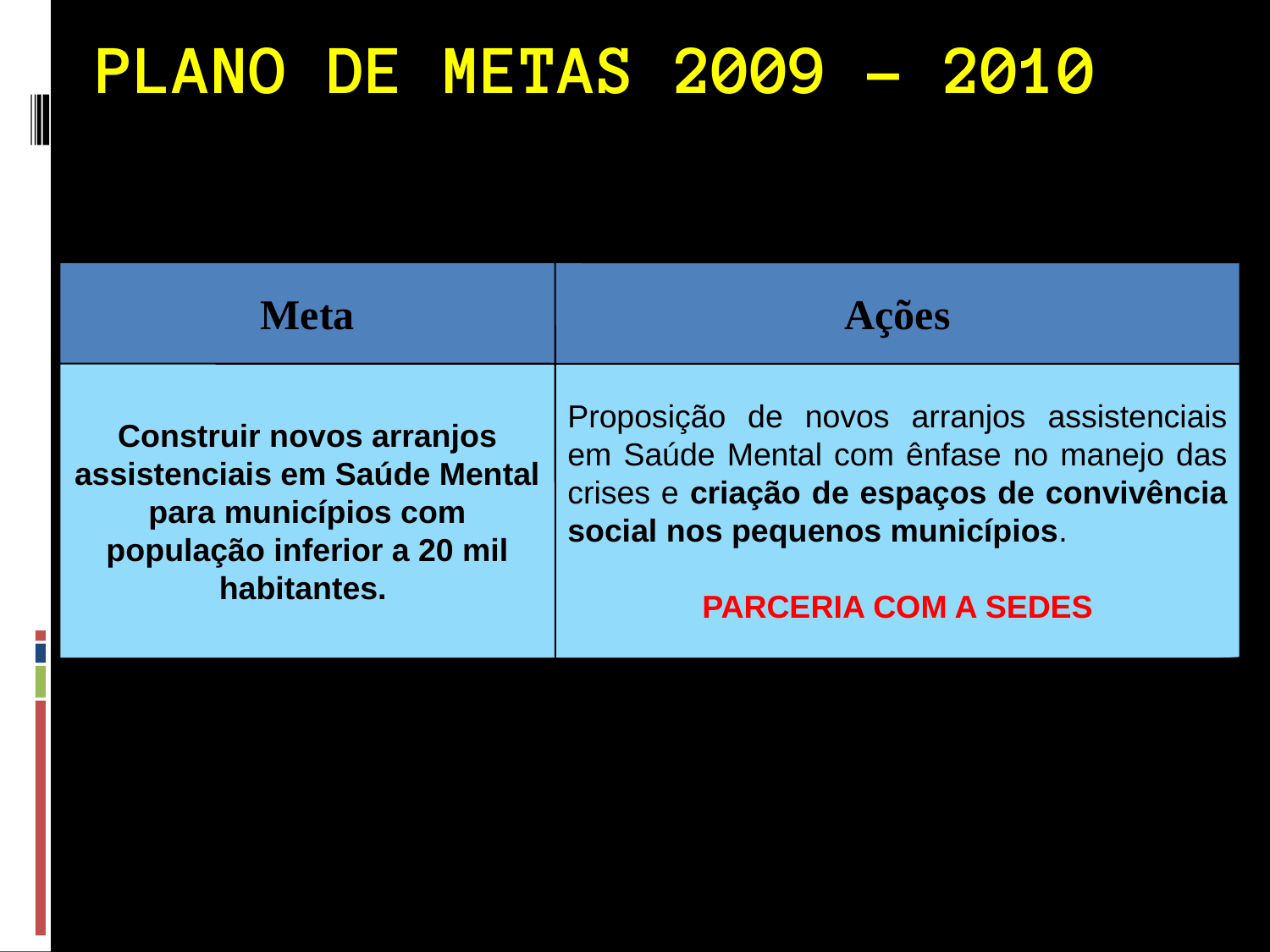

PLANO DE METAS 2009 - 2010
Meta

Ações

Construir novos arranjos assistenciais em Saúde Mental para municípios com população inferior a 20 mil habitantes.

Proposição de novos arranjos assistenciais em Saúde Mental com ênfase no manejo das crises e criação de espaços de convivência social nos pequenos municípios.

PARCERIA COM A SEDES